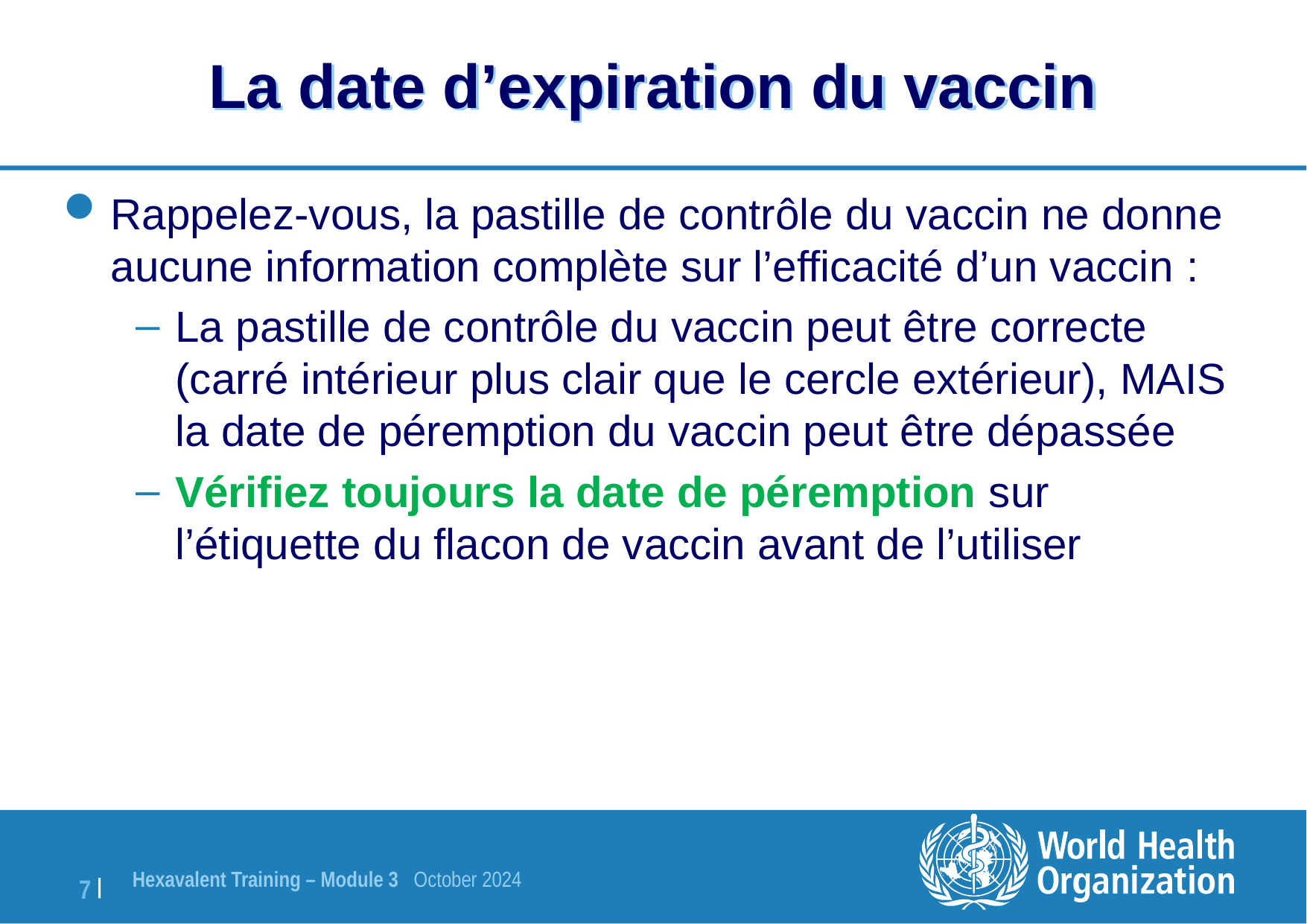

# La date d’expiration du vaccin
Rappelez-vous, la pastille de contrôle du vaccin ne donne aucune information complète sur l’efficacité d’un vaccin :
La pastille de contrôle du vaccin peut être correcte (carré intérieur plus clair que le cercle extérieur), MAIS la date de péremption du vaccin peut être dépassée
Vérifiez toujours la date de péremption sur l’étiquette du flacon de vaccin avant de l’utiliser